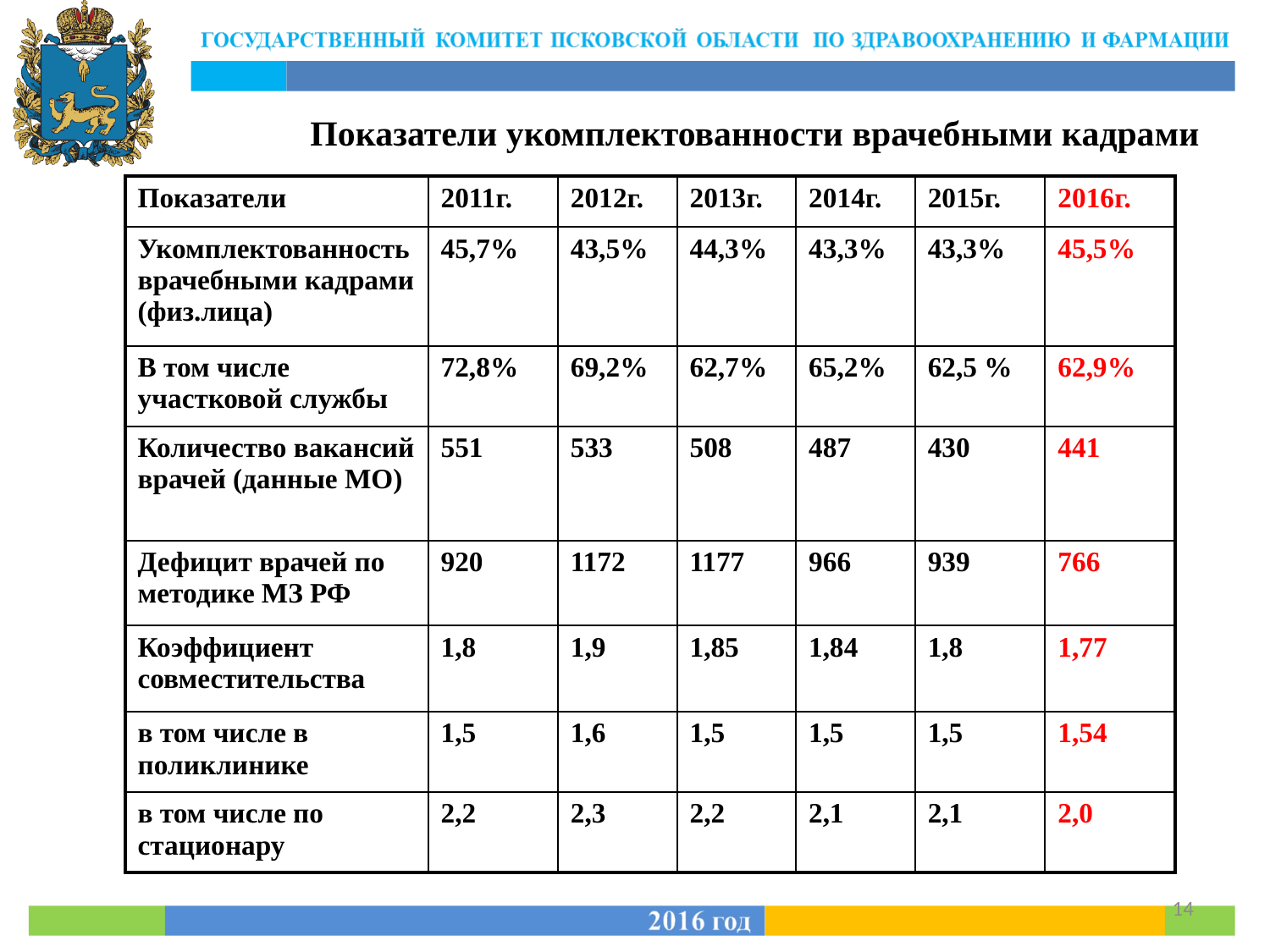

Показатели укомплектованности врачебными кадрами
| Показатели | 2011г. | 2012г. | 2013г. | 2014г. | 2015г. | 2016г. |
| --- | --- | --- | --- | --- | --- | --- |
| Укомплектованность врачебными кадрами (физ.лица) | 45,7% | 43,5% | 44,3% | 43,3% | 43,3% | 45,5% |
| В том числе участковой службы | 72,8% | 69,2% | 62,7% | 65,2% | 62,5 % | 62,9% |
| Количество вакансий врачей (данные МО) | 551 | 533 | 508 | 487 | 430 | 441 |
| Дефицит врачей по методике МЗ РФ | 920 | 1172 | 1177 | 966 | 939 | 766 |
| Коэффициент совместительства | 1,8 | 1,9 | 1,85 | 1,84 | 1,8 | 1,77 |
| в том числе в поликлинике | 1,5 | 1,6 | 1,5 | 1,5 | 1,5 | 1,54 |
| в том числе по стационару | 2,2 | 2,3 | 2,2 | 2,1 | 2,1 | 2,0 |
14